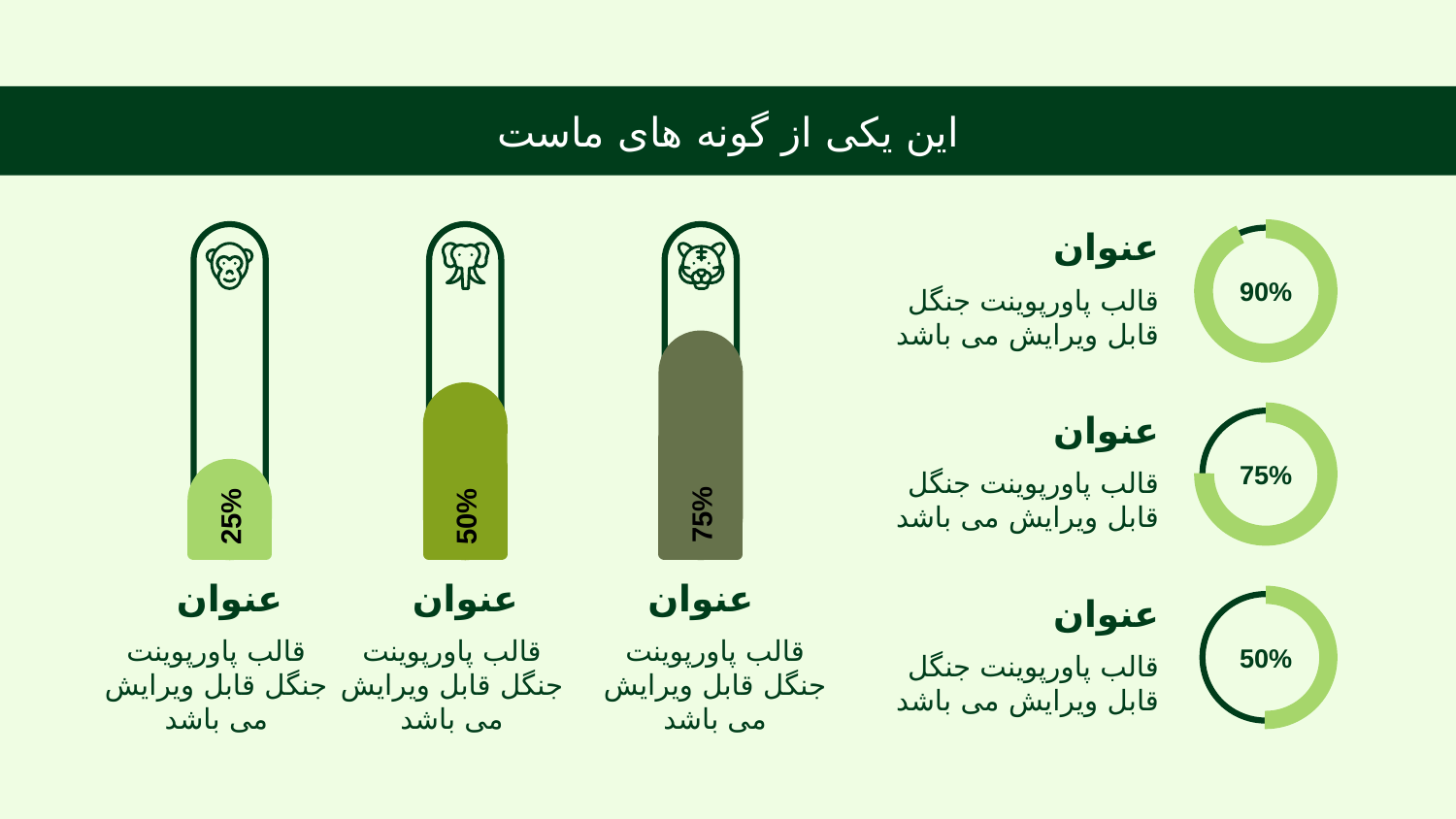

# این یکی از گونه های ماست

عنوان

90%
قالب پاورپوینت جنگل قابل ویرایش می باشد

عنوان

75%
قالب پاورپوینت جنگل قابل ویرایش می باشد

75%
25%
50%
عنوان
عنوان
عنوان

عنوان

قالب پاورپوینت جنگل قابل ویرایش می باشد
قالب پاورپوینت جنگل قابل ویرایش می باشد
قالب پاورپوینت جنگل قابل ویرایش می باشد
50%
قالب پاورپوینت جنگل قابل ویرایش می باشد